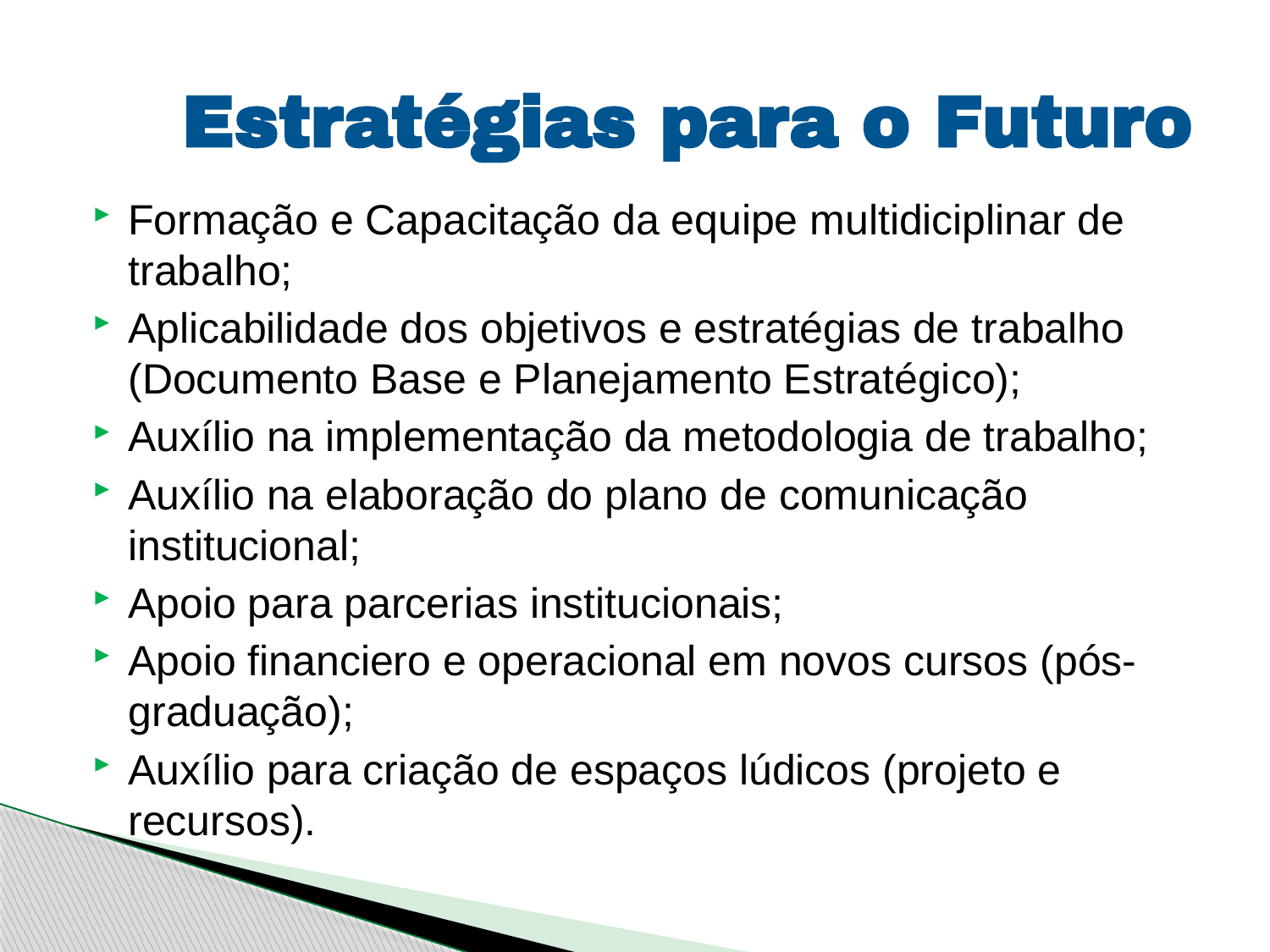

# Estratégias para o Futuro
Formação e Capacitação da equipe multidiciplinar de trabalho;
Aplicabilidade dos objetivos e estratégias de trabalho (Documento Base e Planejamento Estratégico);
Auxílio na implementação da metodologia de trabalho;
Auxílio na elaboração do plano de comunicação institucional;
Apoio para parcerias institucionais;
Apoio financiero e operacional em novos cursos (pós-graduação);
Auxílio para criação de espaços lúdicos (projeto e recursos).